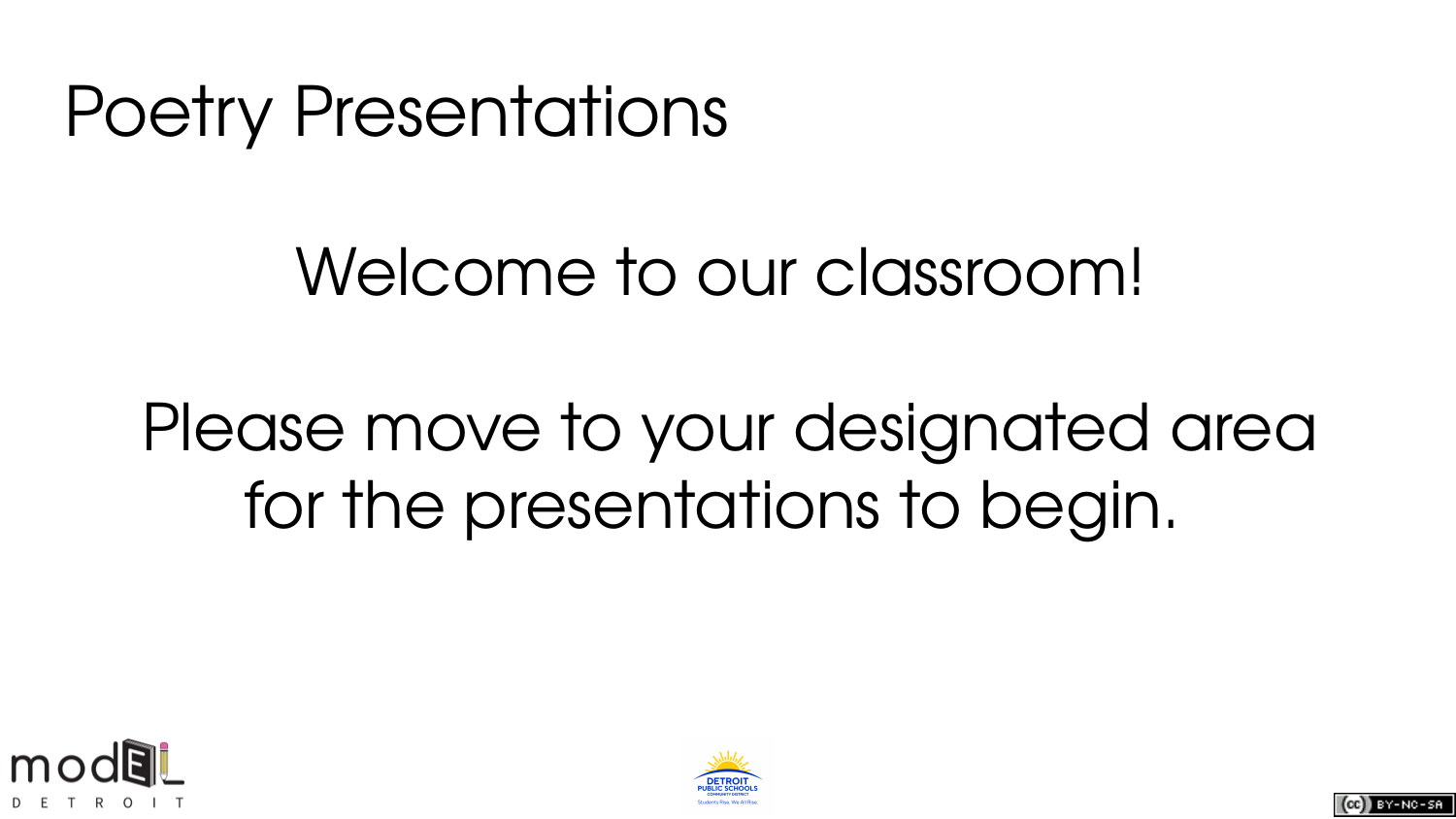

# Poetry Presentations

Welcome to our classroom!

 Please move to your designated area for the presentations to begin.